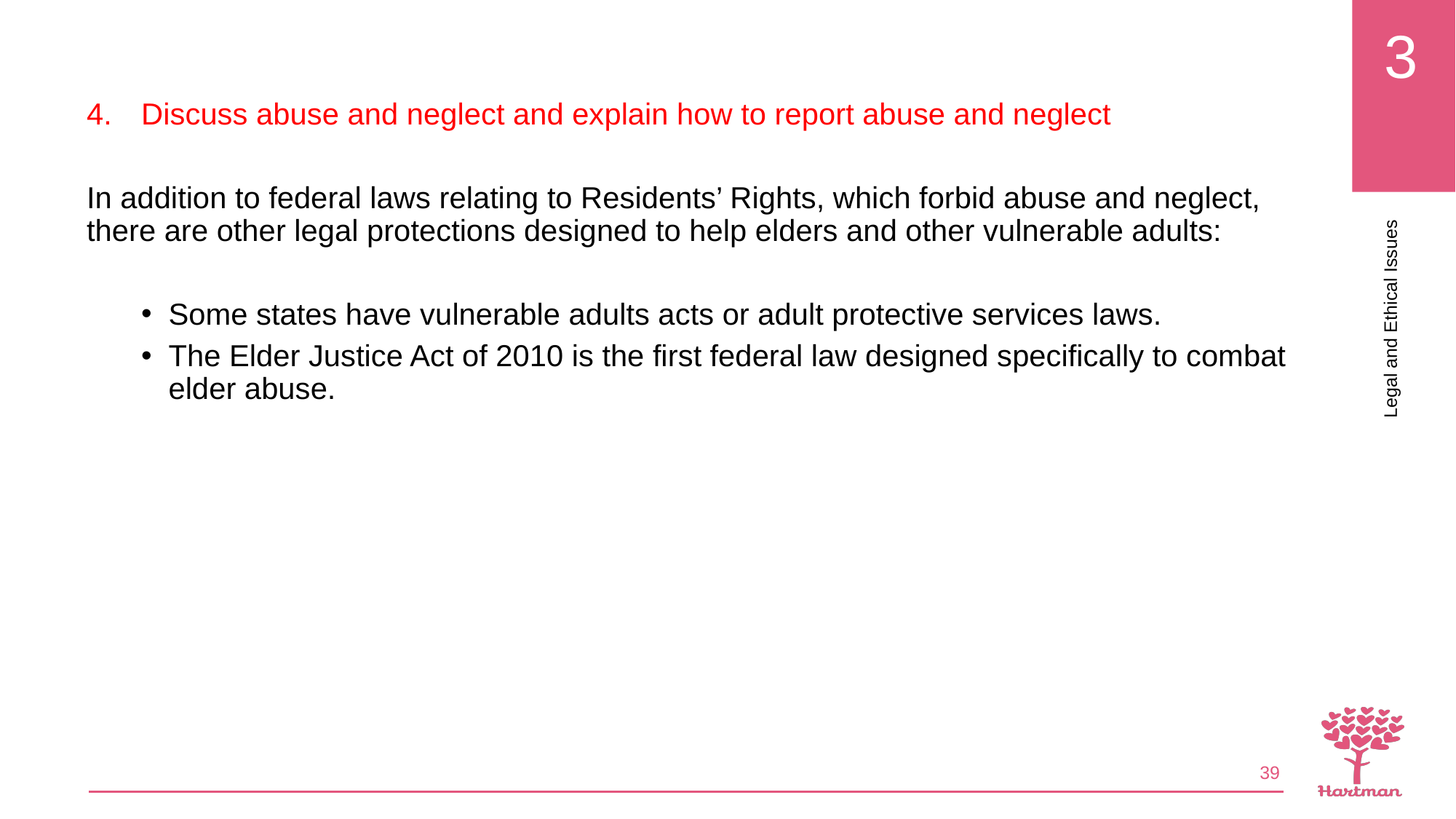

Discuss abuse and neglect and explain how to report abuse and neglect

In addition to federal laws relating to Residents’ Rights, which forbid abuse and neglect, there are other legal protections designed to help elders and other vulnerable adults:

Some states have vulnerable adults acts or adult protective services laws.
The Elder Justice Act of 2010 is the first federal law designed specifically to combat elder abuse.

39